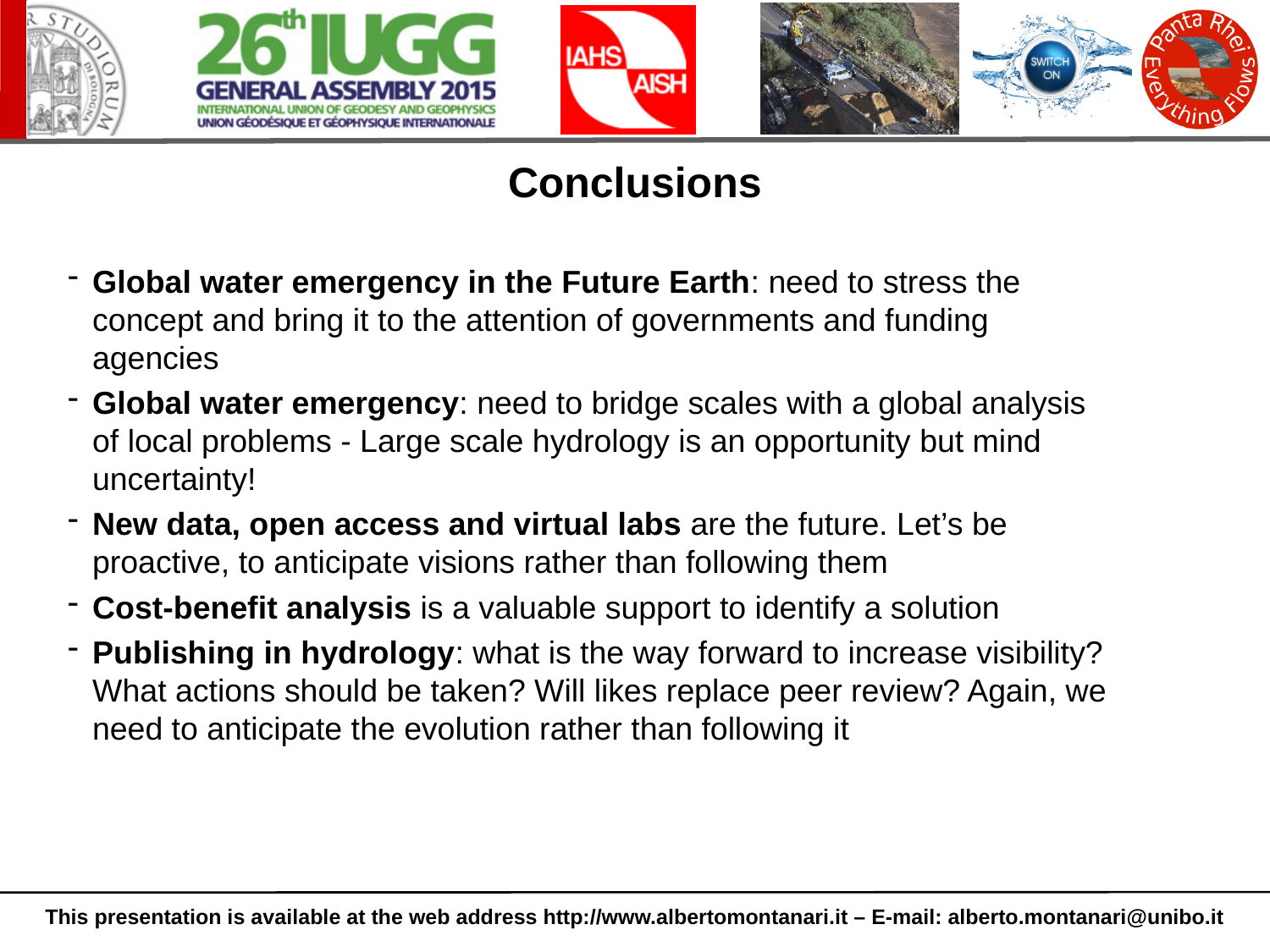

Conclusions
Global water emergency in the Future Earth: need to stress the concept and bring it to the attention of governments and funding agencies
Global water emergency: need to bridge scales with a global analysis of local problems - Large scale hydrology is an opportunity but mind uncertainty!
New data, open access and virtual labs are the future. Let’s be proactive, to anticipate visions rather than following them
Cost-benefit analysis is a valuable support to identify a solution
Publishing in hydrology: what is the way forward to increase visibility? What actions should be taken? Will likes replace peer review? Again, we need to anticipate the evolution rather than following it